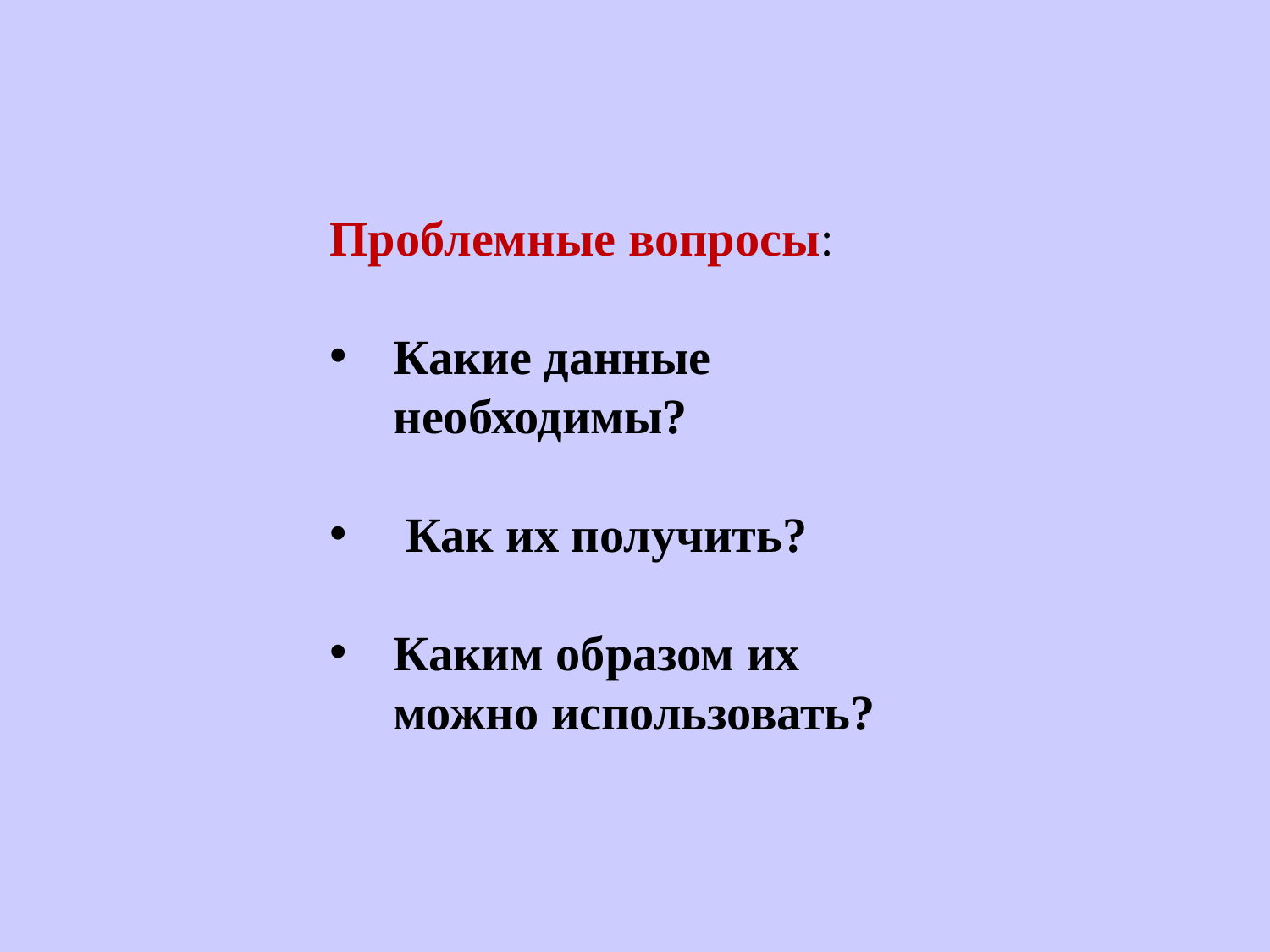

Проблемные вопросы:

Какие данные необходимы?

 Как их получить?

Каким образом их можно использовать?